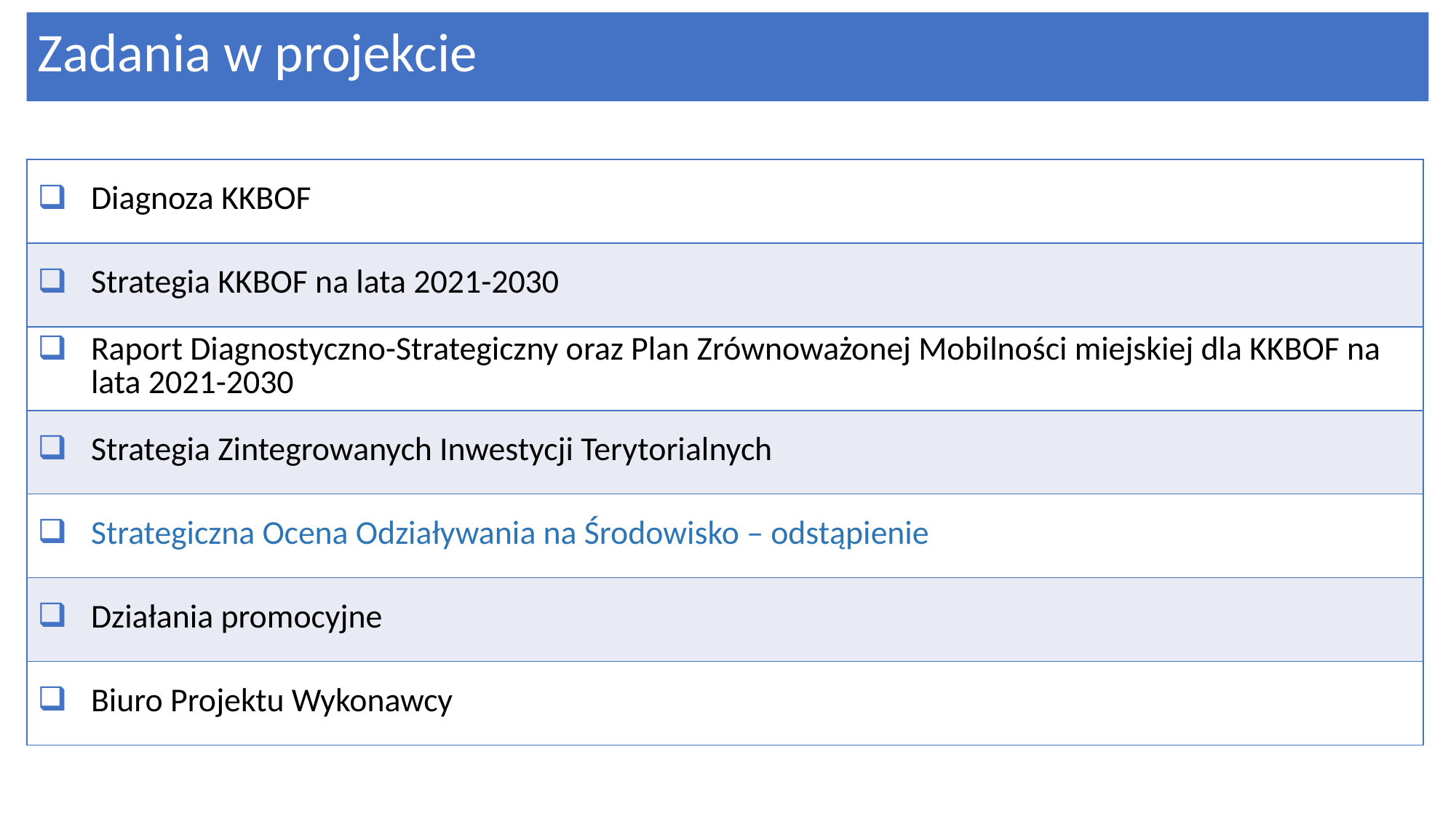

# Zadania w projekcie
| Diagnoza KKBOF |
| --- |
| Strategia KKBOF na lata 2021-2030 |
| Raport Diagnostyczno-Strategiczny oraz Plan Zrównoważonej Mobilności miejskiej dla KKBOF na lata 2021-2030 |
| Strategia Zintegrowanych Inwestycji Terytorialnych |
| Strategiczna Ocena Odziaływania na Środowisko – odstąpienie |
| Działania promocyjne |
| Biuro Projektu Wykonawcy |